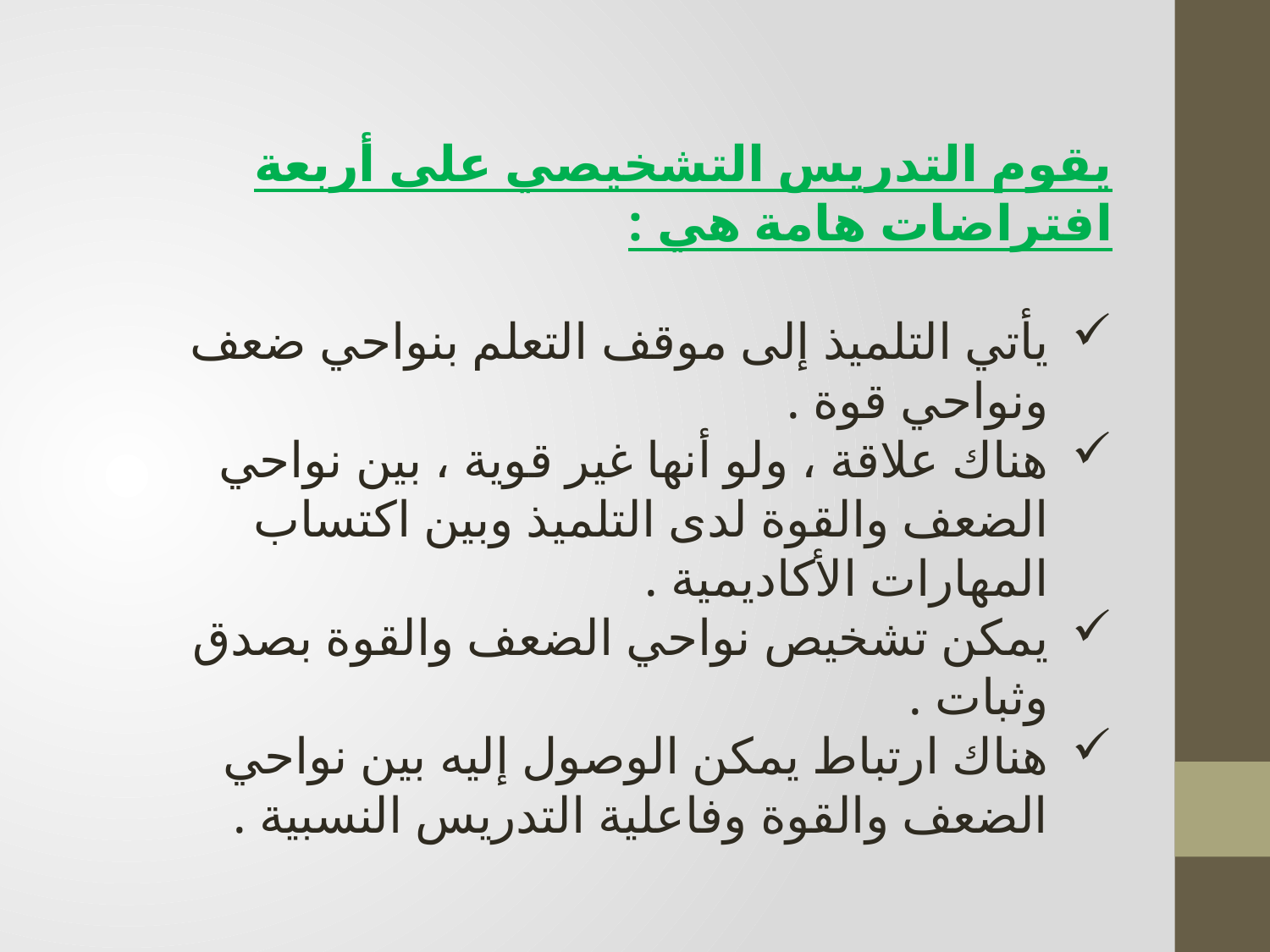

يقوم التدريس التشخيصي على أربعة افتراضات هامة هي :

يأتي التلميذ إلى موقف التعلم بنواحي ضعف ونواحي قوة .
هناك علاقة ، ولو أنها غير قوية ، بين نواحي الضعف والقوة لدى التلميذ وبين اكتساب المهارات الأكاديمية .
يمكن تشخيص نواحي الضعف والقوة بصدق وثبات .
هناك ارتباط يمكن الوصول إليه بين نواحي الضعف والقوة وفاعلية التدريس النسبية .